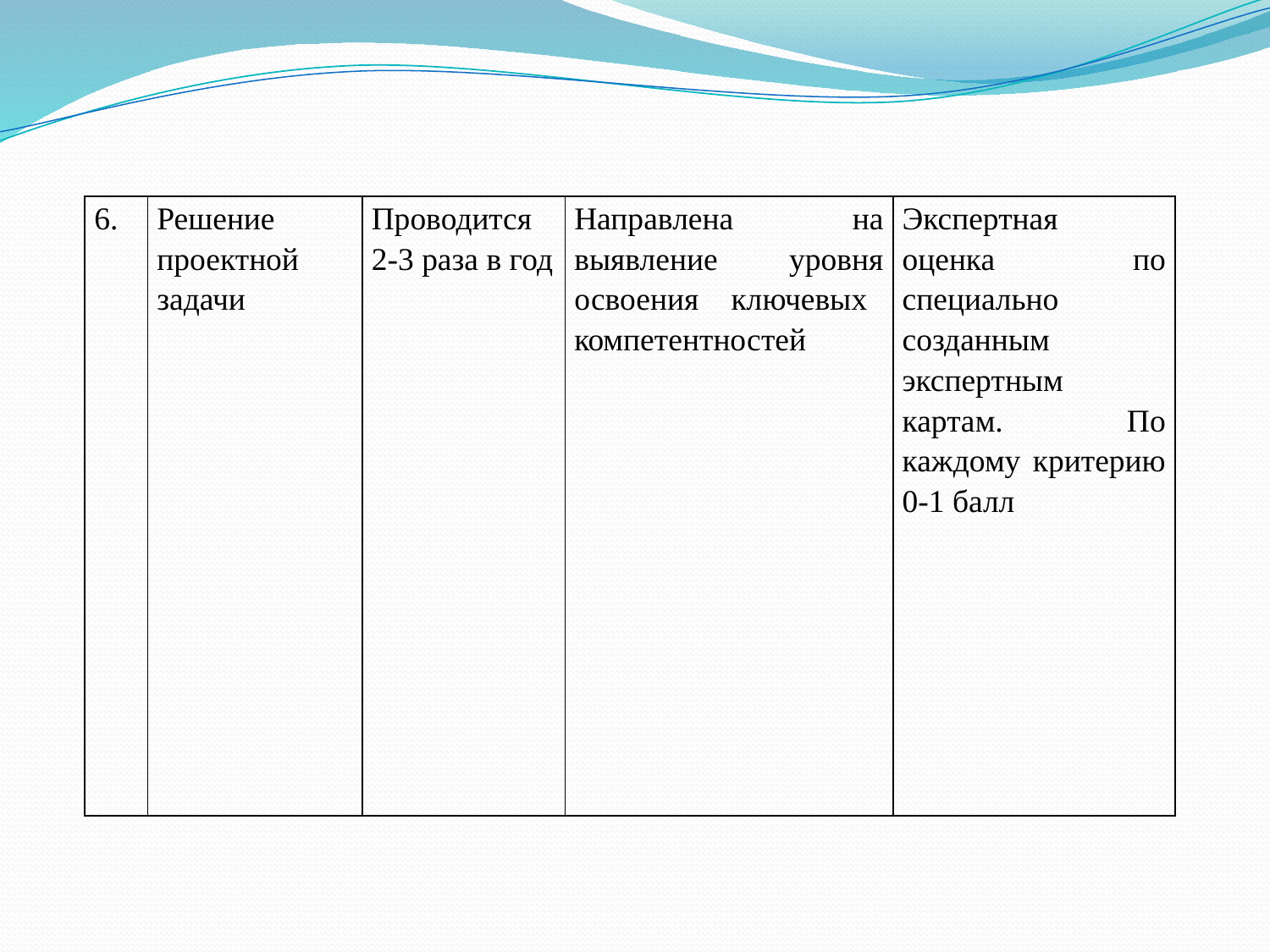

| 6. | Решение проектной задачи | Проводится 2-3 раза в год | Направлена на выявление уровня освоения ключевых компетентностей | Экспертная оценка по специально созданным экспертным картам. По каждому критерию 0-1 балл |
| --- | --- | --- | --- | --- |